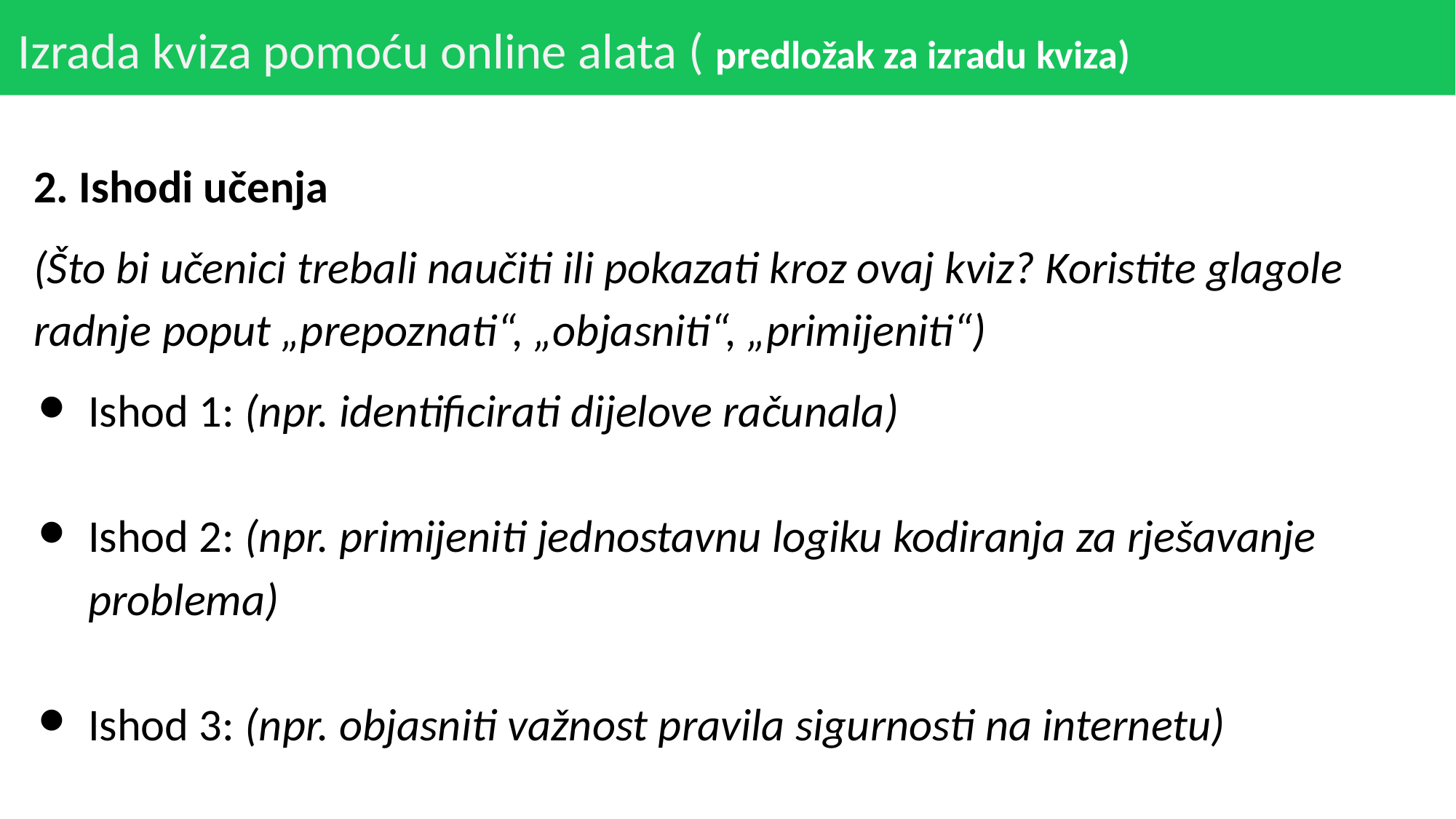

# Izrada kviza pomoću online alata ( predložak za izradu kviza)
2. Ishodi učenja
(Što bi učenici trebali naučiti ili pokazati kroz ovaj kviz? Koristite glagole radnje poput „prepoznati“, „objasniti“, „primijeniti“)
Ishod 1: (npr. identificirati dijelove računala)
Ishod 2: (npr. primijeniti jednostavnu logiku kodiranja za rješavanje problema)
Ishod 3: (npr. objasniti važnost pravila sigurnosti na internetu)